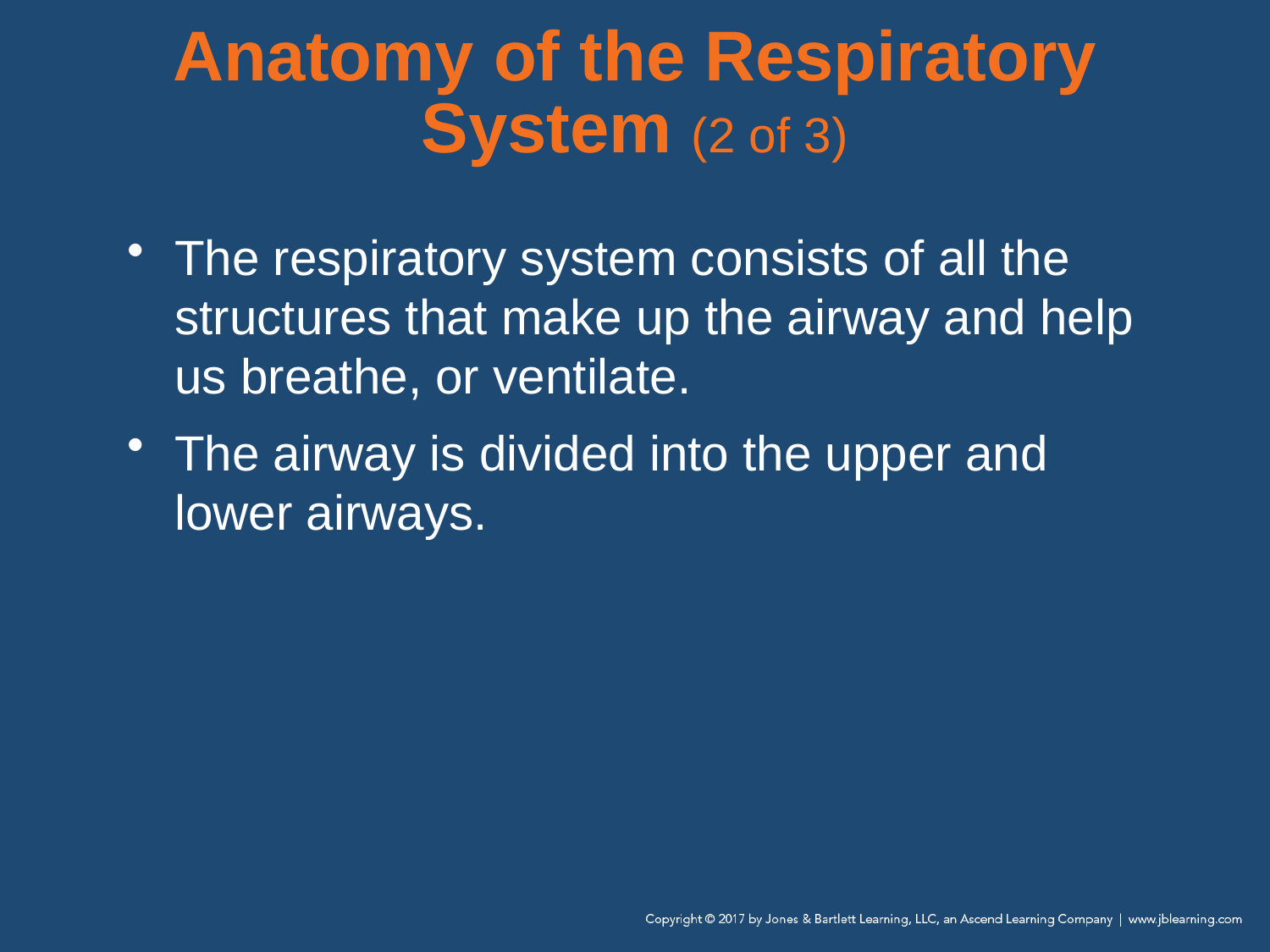

# Anatomy of the Respiratory System (2 of 3)
The respiratory system consists of all the structures that make up the airway and help us breathe, or ventilate.
The airway is divided into the upper and lower airways.